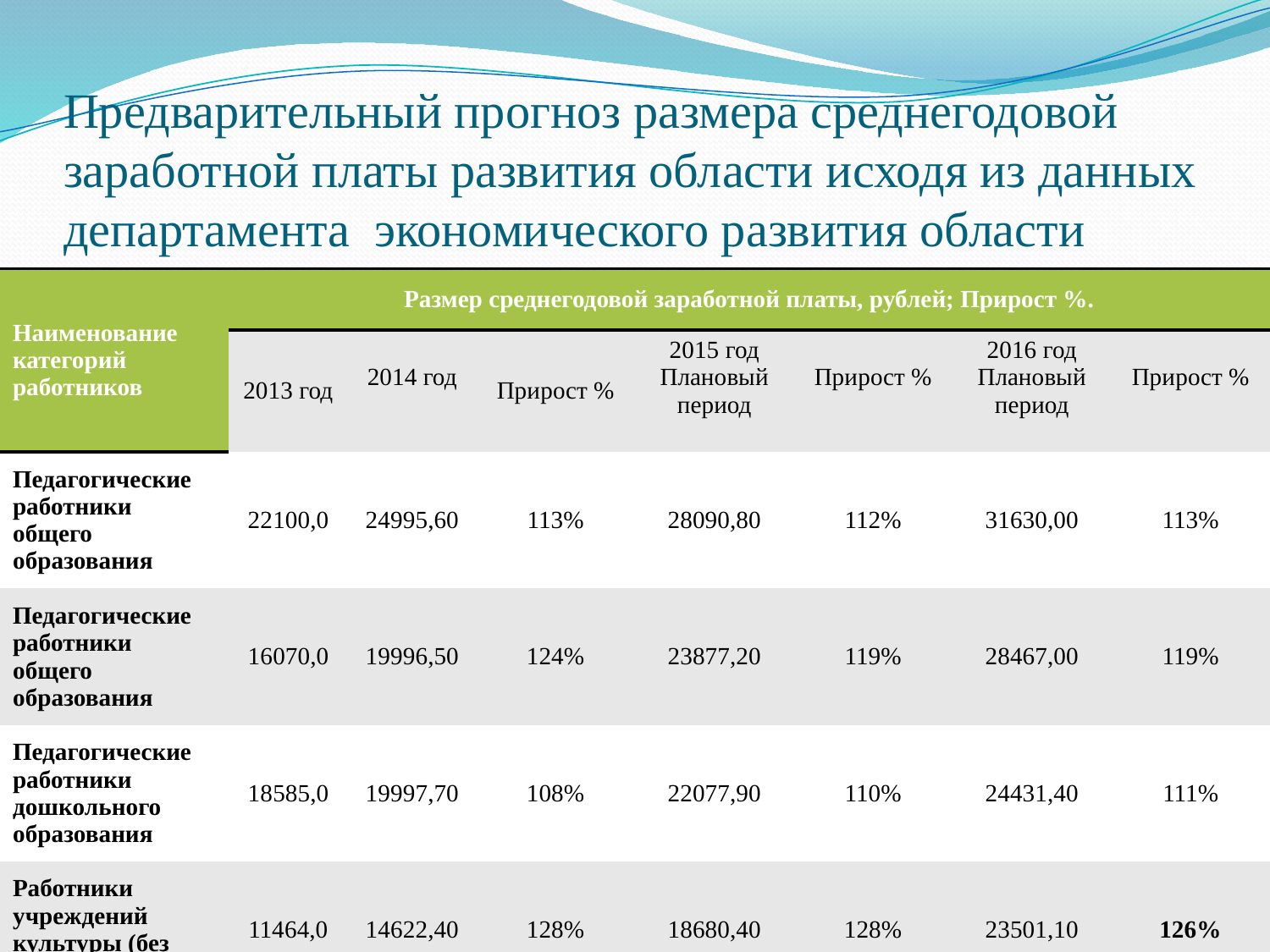

# Предварительный прогноз размера среднегодовой заработной платы развития области исходя из данных департамента  экономического развития области
| Наименование категорий работников | Размер среднегодовой заработной платы, рублей; Прирост %. |  |  |  |  |  |  |
| --- | --- | --- | --- | --- | --- | --- | --- |
|  | 2013 год | 2014 год | Прирост % | 2015 год Плановый период | Прирост % | 2016 год Плановый период | Прирост % |
| Педагогические работники общего образования | 22100,0 | 24995,60 | 113% | 28090,80 | 112% | 31630,00 | 113% |
| Педагогические работники общего образования | 16070,0 | 19996,50 | 124% | 23877,20 | 119% | 28467,00 | 119% |
| Педагогические работники дошкольного образования | 18585,0 | 19997,70 | 108% | 22077,90 | 110% | 24431,40 | 111% |
| Работники учреждений культуры (без г.Воронежа) | 11464,0 | 14622,40 | 128% | 18680,40 | 128% | 23501,10 | 126% |